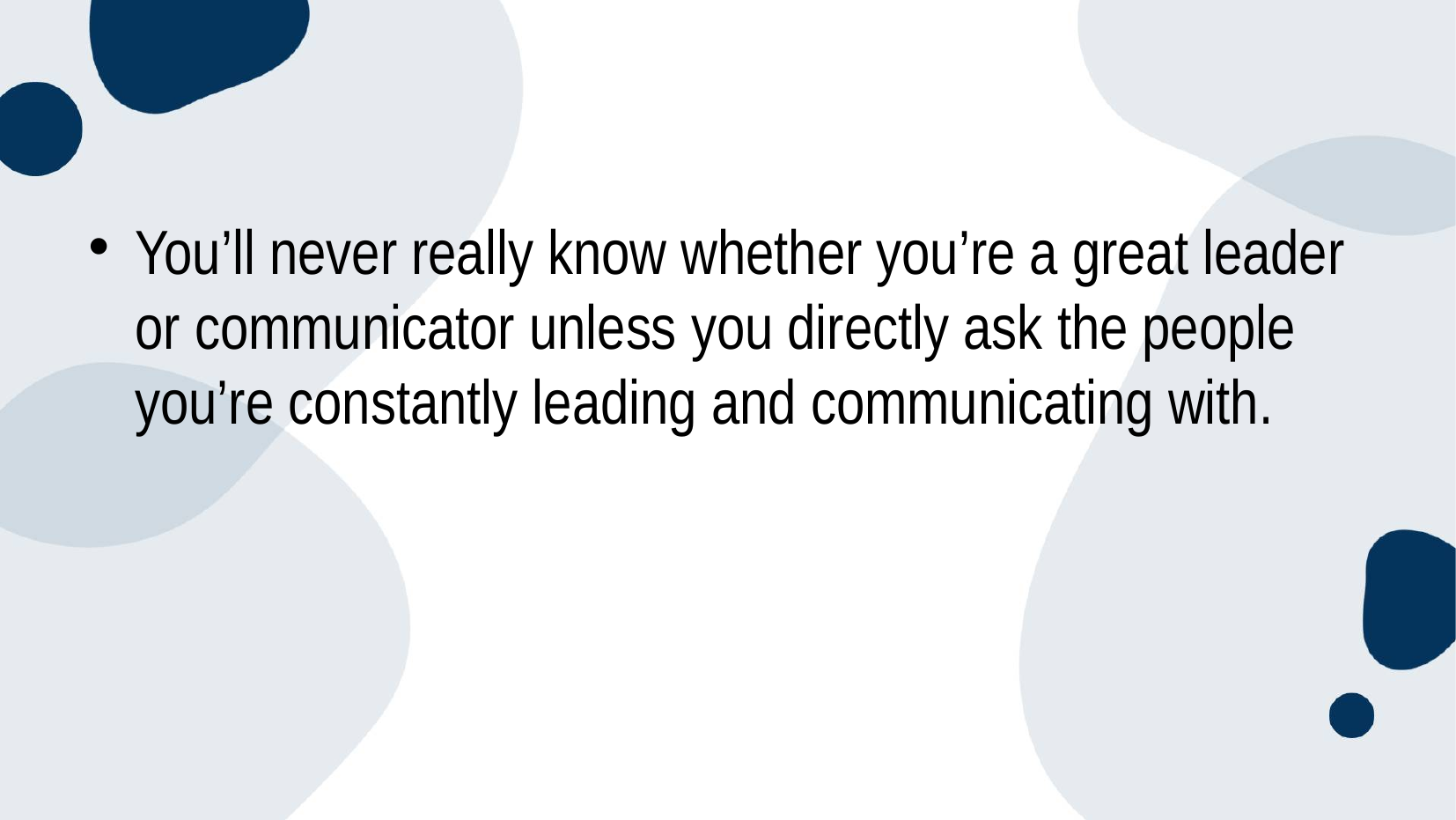

#
You’ll never really know whether you’re a great leader or communicator unless you directly ask the people you’re constantly leading and communicating with.